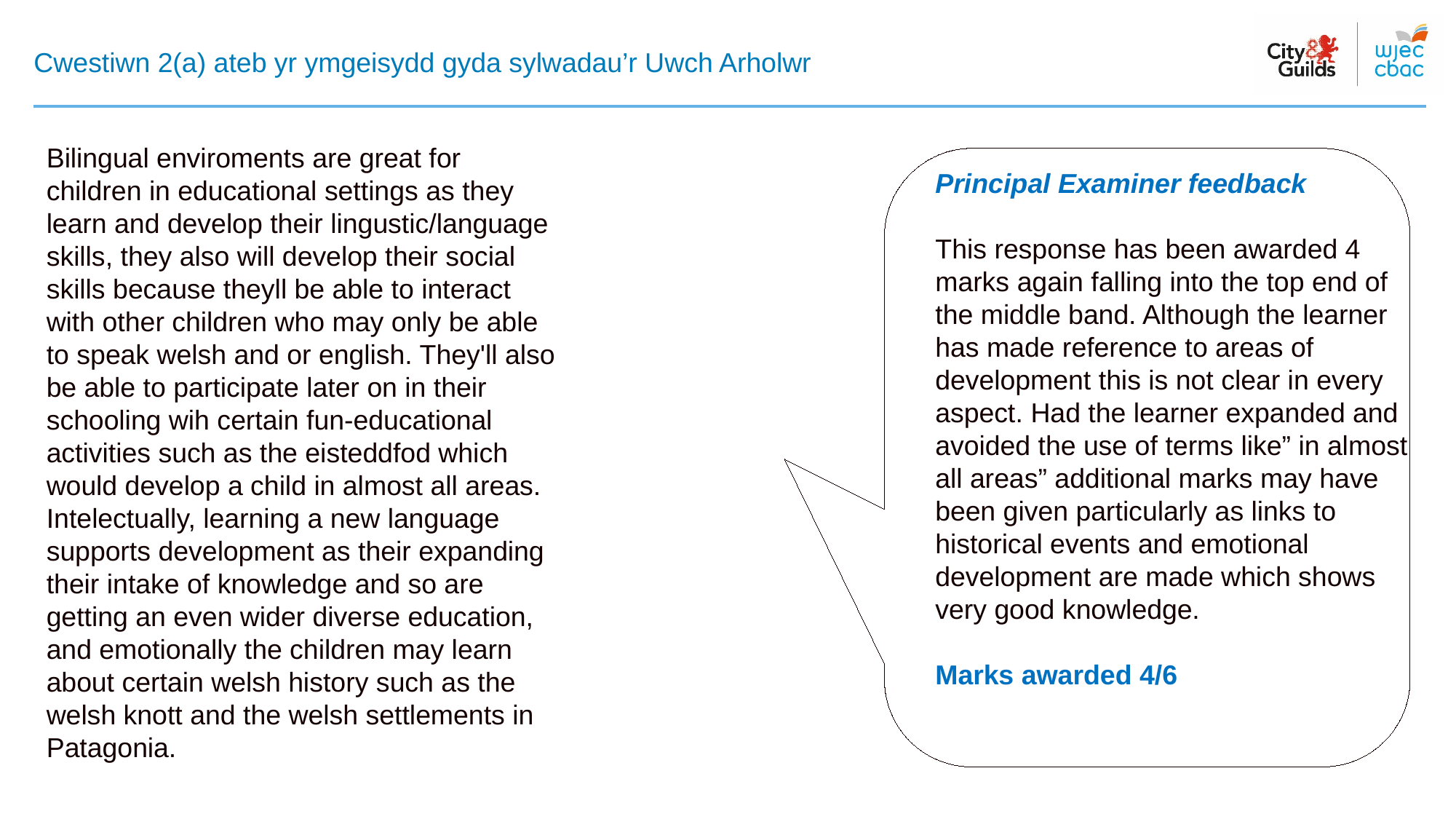

# Cwestiwn 2(a) ateb yr ymgeisydd gyda sylwadau’r Uwch Arholwr
Bilingual enviroments are great for children in educational settings as they learn and develop their lingustic/language skills, they also will develop their social skills because theyll be able to interact with other children who may only be able to speak welsh and or english. They'll also be able to participate later on in their schooling wih certain fun-educational activities such as the eisteddfod which would develop a child in almost all areas. Intelectually, learning a new language supports development as their expanding their intake of knowledge and so are getting an even wider diverse education, and emotionally the children may learn about certain welsh history such as the welsh knott and the welsh settlements in Patagonia.

Principal Examiner feedback
This response has been awarded 4 marks again falling into the top end of the middle band. Although the learner has made reference to areas of development this is not clear in every aspect. Had the learner expanded and avoided the use of terms like” in almost all areas” additional marks may have been given particularly as links to historical events and emotional development are made which shows very good knowledge.

Marks awarded 4/6